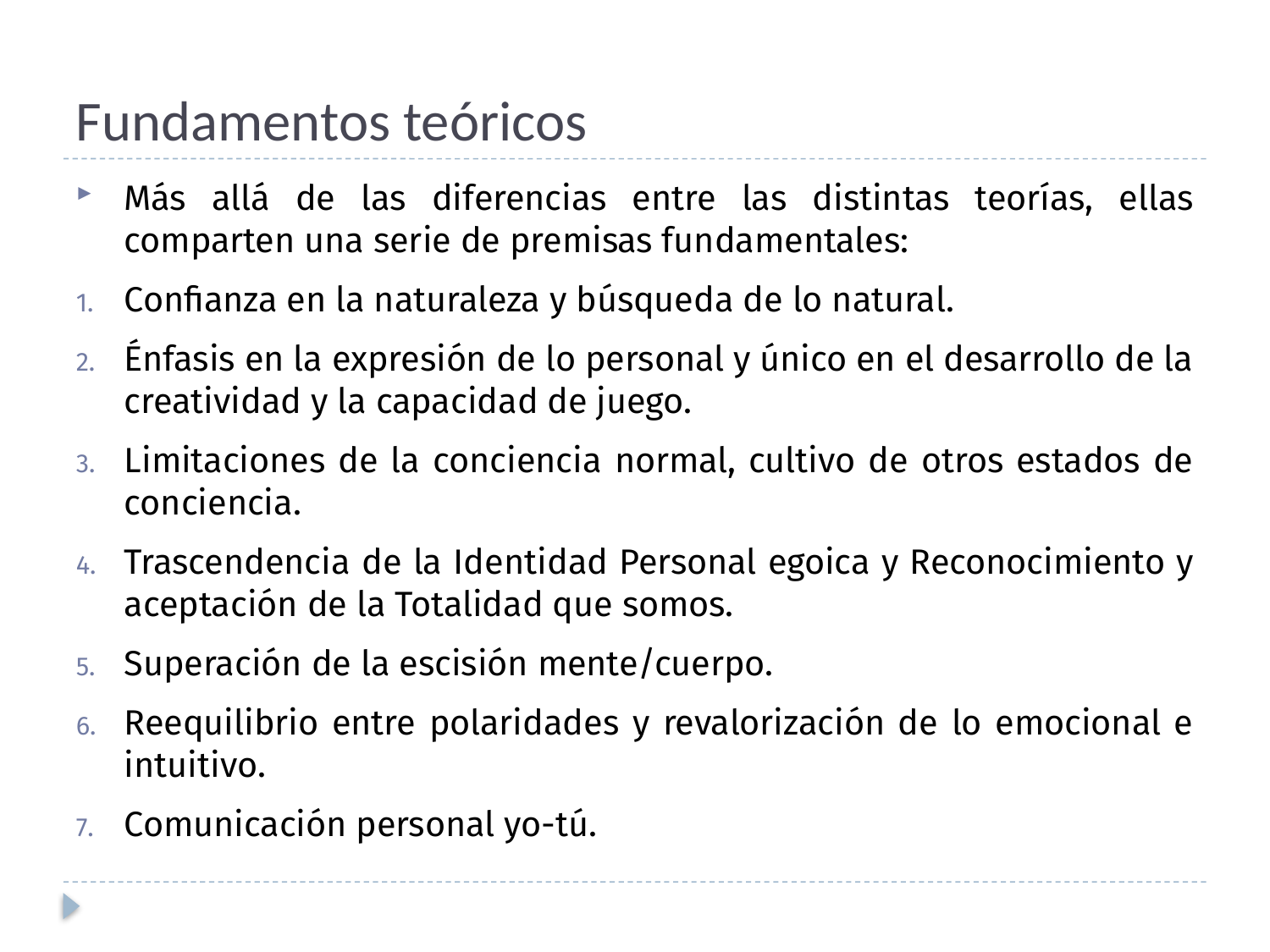

# Fundamentos teóricos
Más allá de las diferencias entre las distintas teorías, ellas comparten una serie de premisas fundamentales:
Confianza en la naturaleza y búsqueda de lo natural.
Énfasis en la expresión de lo personal y único en el desarrollo de la creatividad y la capacidad de juego.
Limitaciones de la conciencia normal, cultivo de otros estados de conciencia.
Trascendencia de la Identidad Personal egoica y Reconocimiento y aceptación de la Totalidad que somos.
Superación de la escisión mente/cuerpo.
Reequilibrio entre polaridades y revalorización de lo emocional e intuitivo.
Comunicación personal yo-tú.